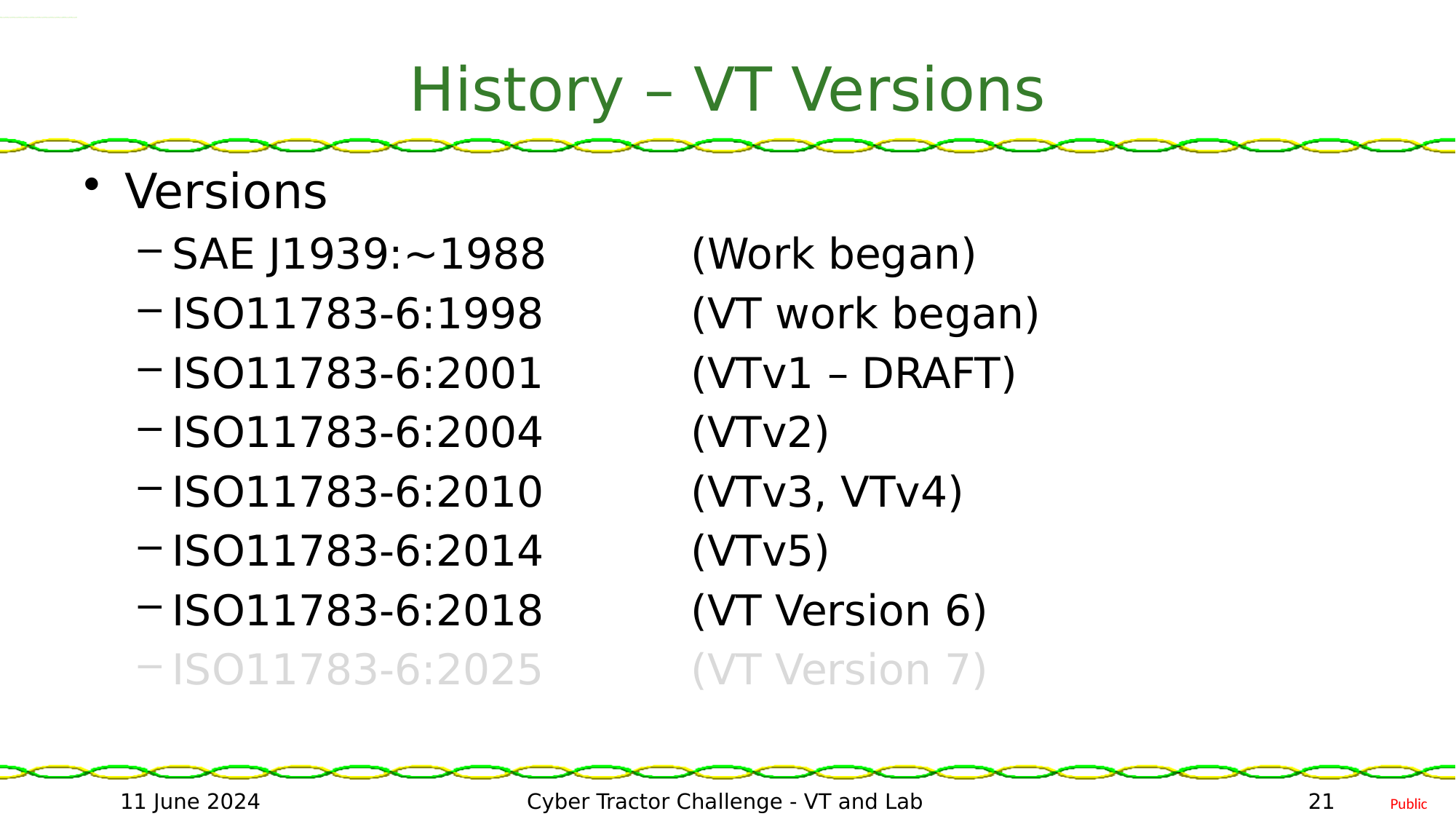

# History – VT Versions
Versions
SAE J1939:~1988	(Work began)
ISO11783-6:1998	(VT work began)
ISO11783-6:2001	(VTv1 – DRAFT)
ISO11783-6:2004	(VTv2)
ISO11783-6:2010	(VTv3, VTv4)
ISO11783-6:2014	(VTv5)
ISO11783-6:2018	(VT Version 6)
ISO11783-6:2025	(VT Version 7)

11 June 2024
Cyber Tractor Challenge - VT and Lab
21